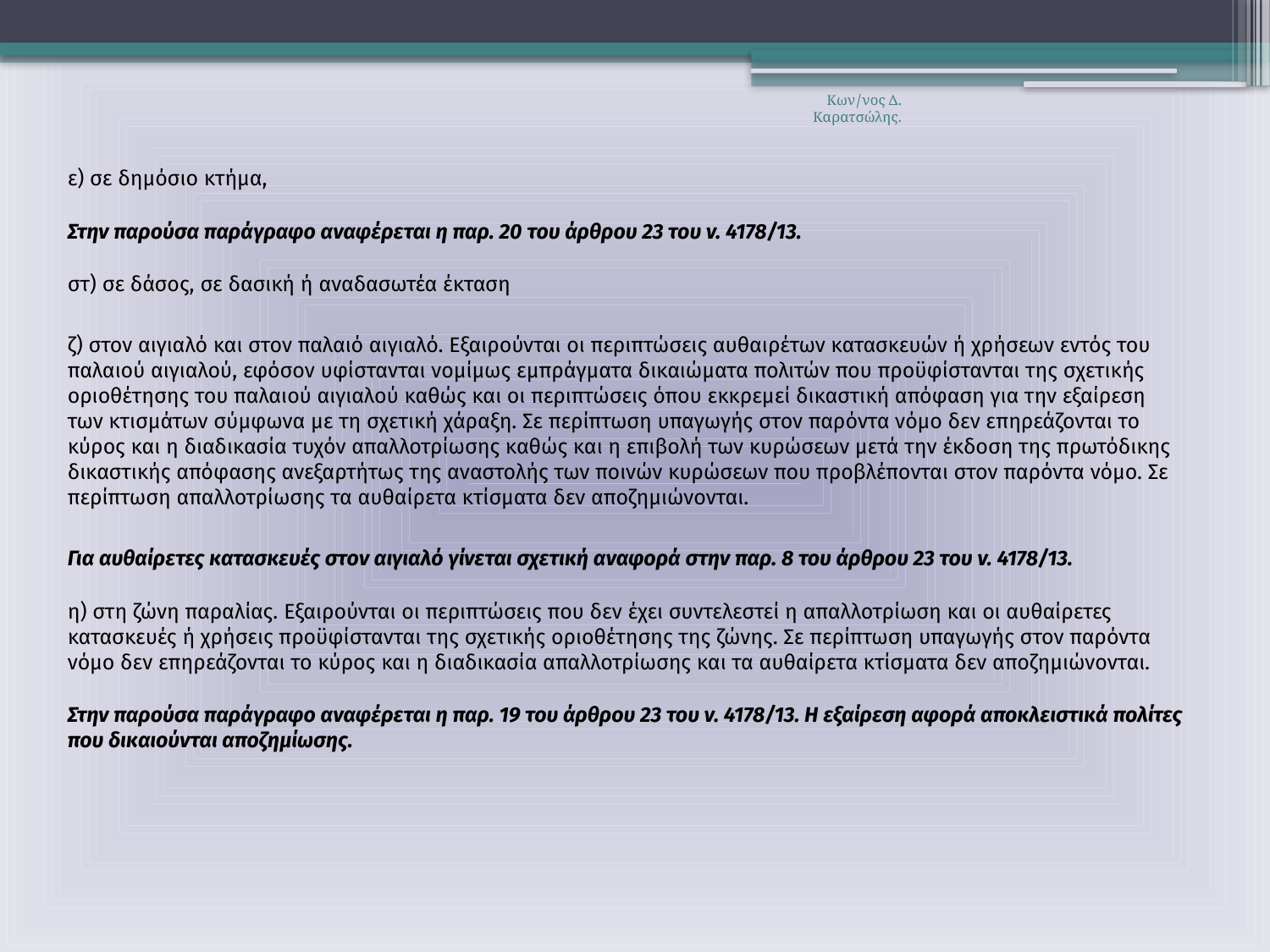

Κων/νος Δ. Καρατσώλης.

ε) σε δημόσιο κτήμα,

Στην παρούσα παράγραφο αναφέρεται η παρ. 20 του άρθρου 23 του ν. 4178/13.

στ) σε δάσος, σε δασική ή αναδασωτέα έκταση

ζ) στον αιγιαλό και στον παλαιό αιγιαλό. Εξαιρούνται οι περιπτώσεις αυθαιρέτων κατασκευών ή χρήσεων εντός του παλαιού αιγιαλού, εφόσον υφίστανται νομίμως εμπράγματα δικαιώματα πολιτών που προϋφίστανται της σχετικής οριοθέτησης του παλαιού αιγιαλού καθώς και οι περιπτώσεις όπου εκκρεμεί δικαστική απόφαση για την εξαίρεση των κτισμάτων σύμφωνα με τη σχετική χάραξη. Σε περίπτωση υπαγωγής στον παρόντα νόμο δεν επηρεάζονται το κύρος και η διαδικασία τυχόν απαλλοτρίωσης καθώς και η επιβολή των κυρώσεων μετά την έκδοση της πρωτόδικης δικαστικής απόφασης ανεξαρτήτως της αναστολής των ποινών κυρώσεων που προβλέπονται στον παρόντα νόμο. Σε περίπτωση απαλλοτρίωσης τα αυθαίρετα κτίσματα δεν αποζημιώνονται.

Για αυθαίρετες κατασκευές στον αιγιαλό γίνεται σχετική αναφορά στην παρ. 8 του άρθρου 23 του ν. 4178/13.

η) στη ζώνη παραλίας. Εξαιρούνται οι περιπτώσεις που δεν έχει συντελεστεί η απαλλοτρίωση και οι αυθαίρετες κατασκευές ή χρήσεις προϋφίστανται της σχετικής οριοθέτησης της ζώνης. Σε περίπτωση υπαγωγής στον παρόντα νόμο δεν επηρεάζονται το κύρος και η διαδικασία απαλλοτρίωσης και τα αυθαίρετα κτίσματα δεν αποζημιώνονται.

Στην παρούσα παράγραφο αναφέρεται η παρ. 19 του άρθρου 23 του ν. 4178/13. Η εξαίρεση αφορά αποκλειστικά πολίτες που δικαιούνται αποζημίωσης.